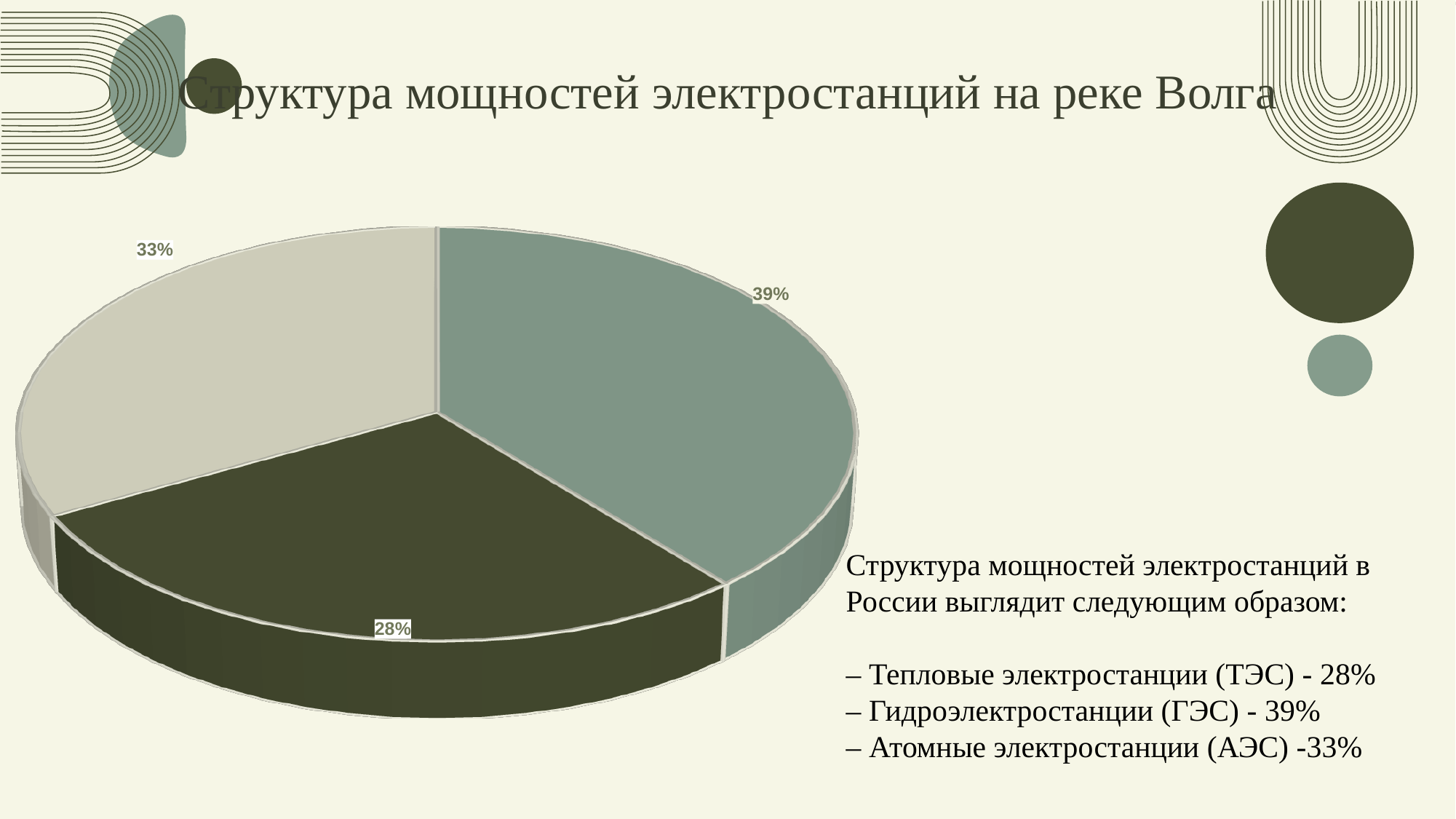

# Структура мощностей электростанций на реке Волга

[unsupported chart]

Структура мощностей электростанций в России выглядит следующим образом:

– Тепловые электростанции (ТЭС) - 28%
– Гидроэлектростанции (ГЭС) - 39%
– Атомные электростанции (АЭС) -33%